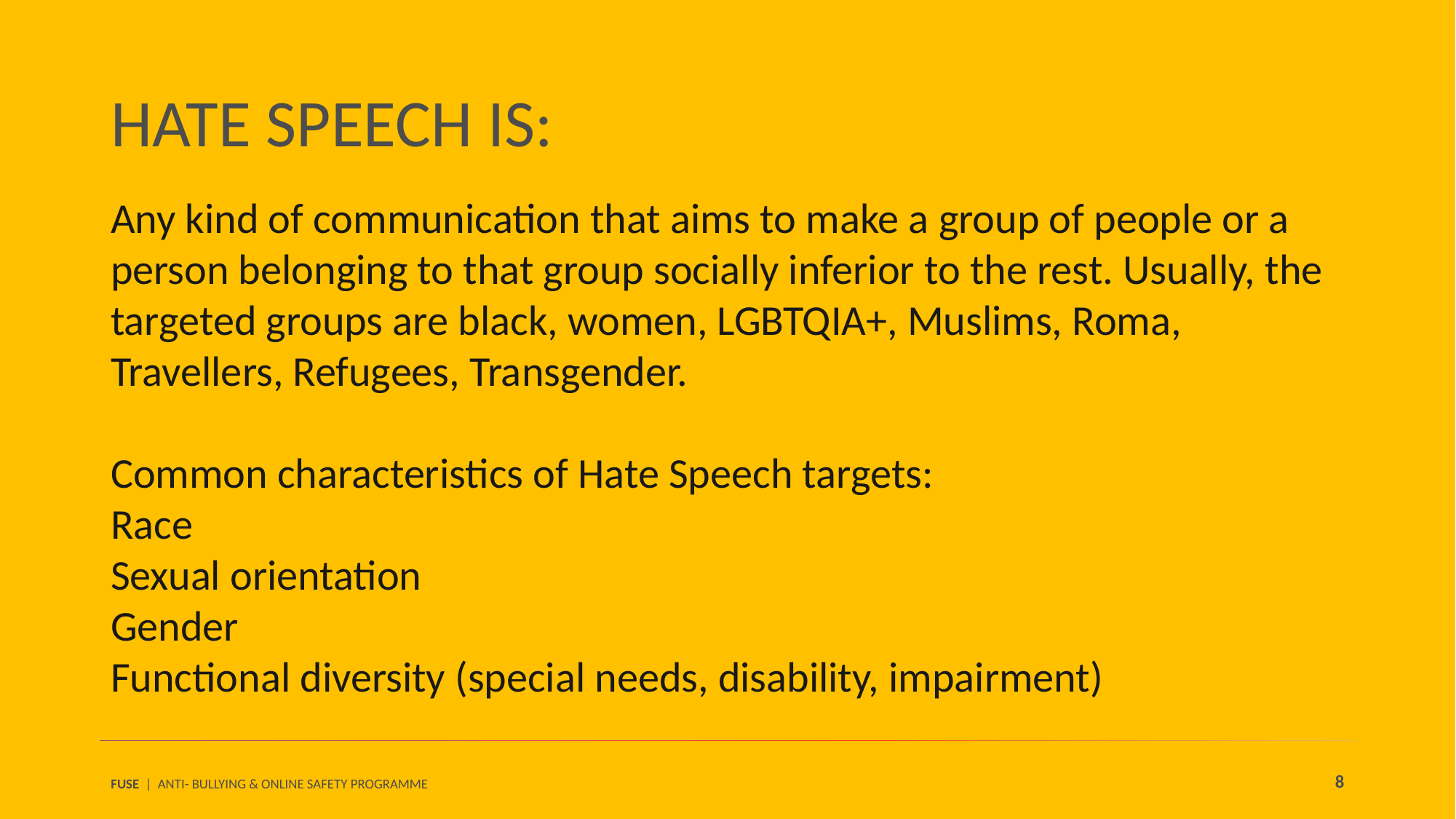

HATE SPEECH IS:
Any kind of communication that aims to make a group of people or a person belonging to that group socially inferior to the rest. Usually, the targeted groups are black, women, LGBTQIA+, Muslims, Roma, Travellers, Refugees, Transgender.

Common characteristics of Hate Speech targets:
Race
Sexual orientation
Gender
Functional diversity (special needs, disability, impairment)
8